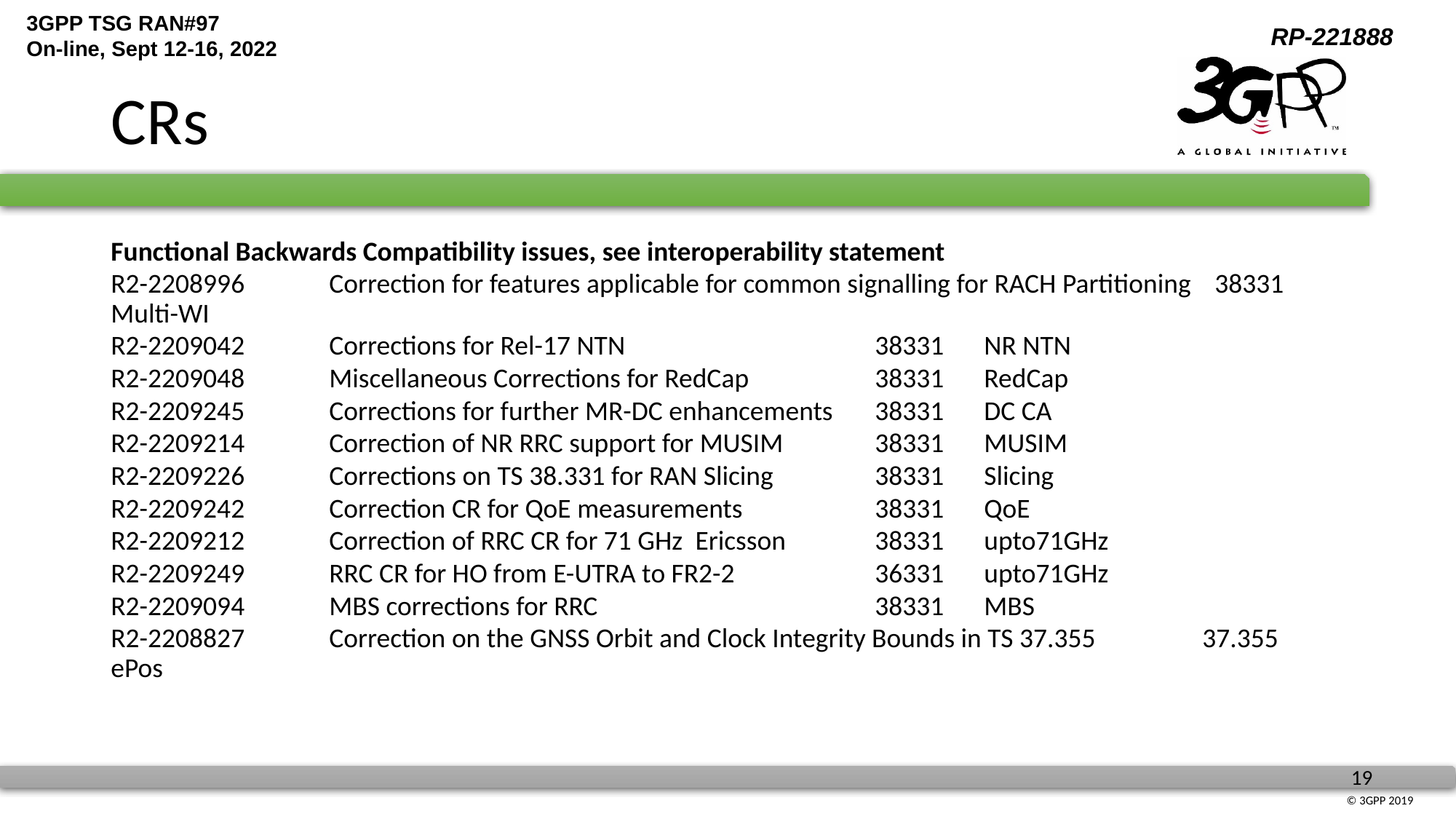

# CRs
Functional Backwards Compatibility issues, see interoperability statement
R2-2208996	Correction for features applicable for common signalling for RACH Partitioning	  38331	Multi-WI
R2-2209042	Corrections for Rel-17 NTN			38331	NR NTN
R2-2209048	Miscellaneous Corrections for RedCap		38331	RedCap
R2-2209245    	Corrections for further MR-DC enhancements      	38331 	DC CA
R2-2209214	Correction of NR RRC support for MUSIM 	38331	MUSIM
R2-2209226    	Corrections on TS 38.331 for RAN Slicing	38331	Slicing
R2-2209242	Correction CR for QoE measurements      	38331	QoE
R2-2209212    	Correction of RRC CR for 71 GHz  Ericsson           	38331 	upto71GHz
R2-2209249    	RRC CR for HO from E-UTRA to FR2-2    		36331 	upto71GHz
R2-2209094	MBS corrections for RRC			38331	MBS
R2-2208827	Correction on the GNSS Orbit and Clock Integrity Bounds in TS 37.355	37.355	ePos